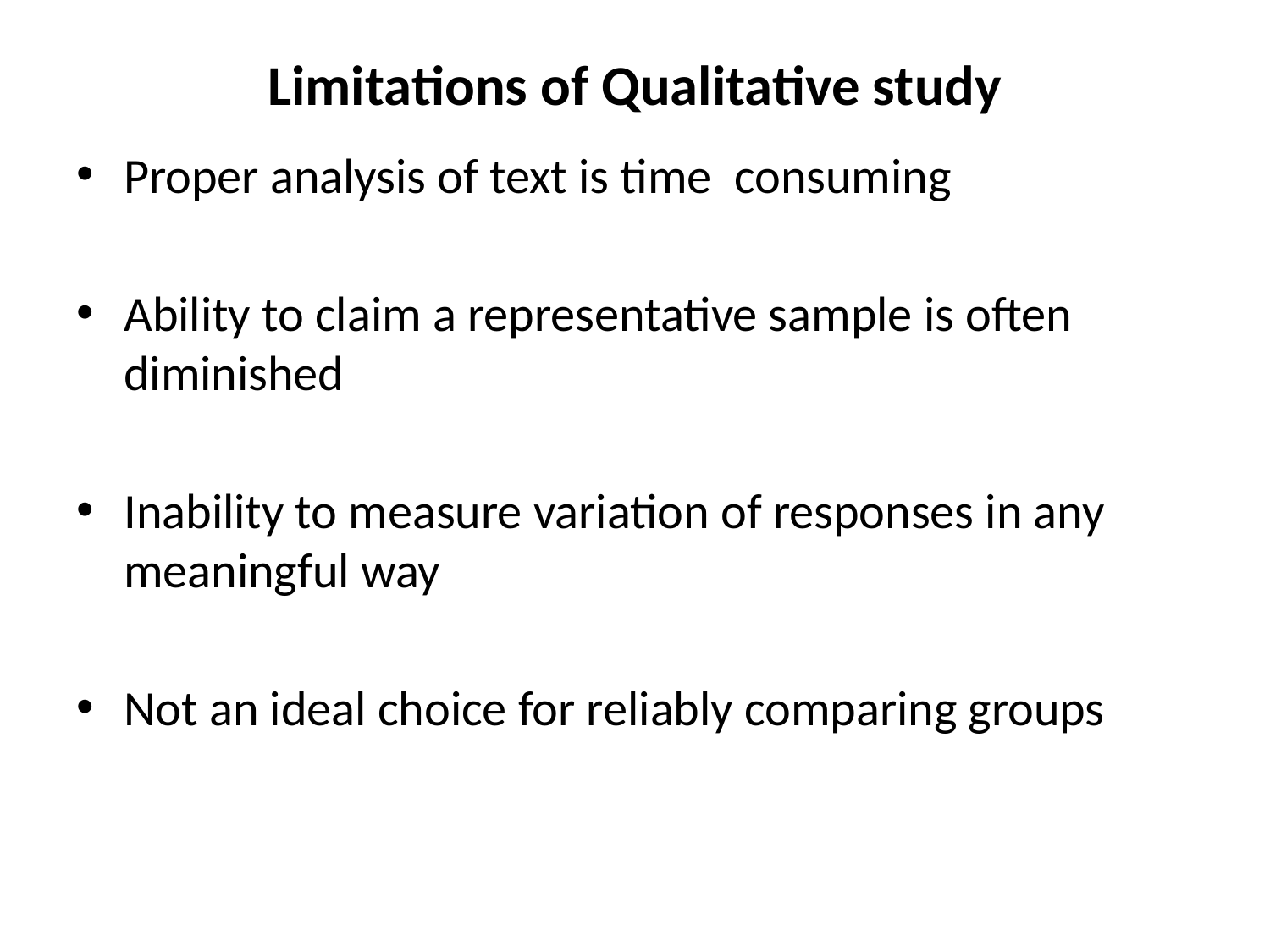

# Limitations of Qualitative study
Proper analysis of text is time  consuming

Ability to claim a representative sample is often diminished

Inability to measure variation of responses in any meaningful way

Not an ideal choice for reliably comparing groups